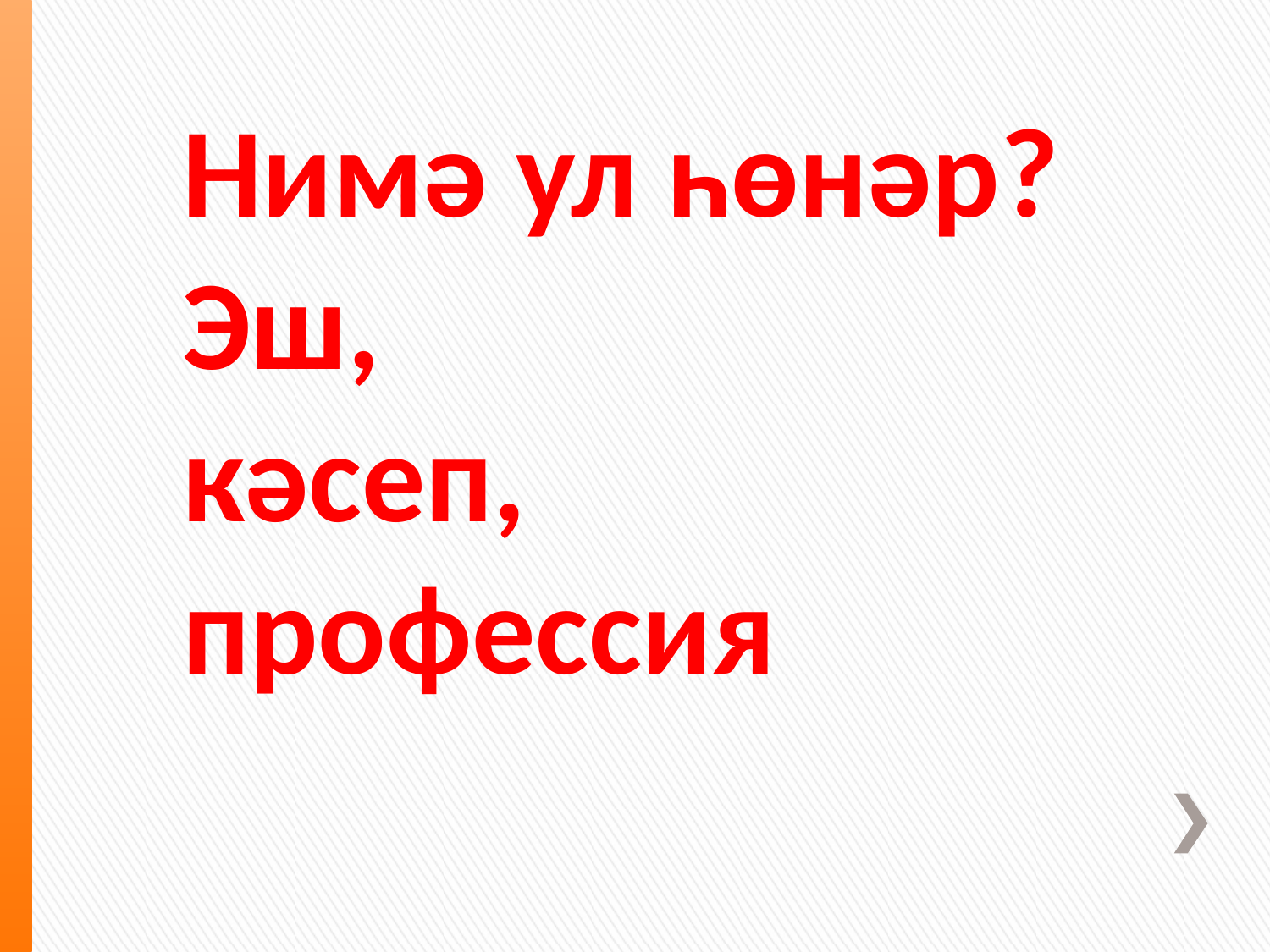

# Нимә ул һөнәр? Эш, кәсеп, профессия